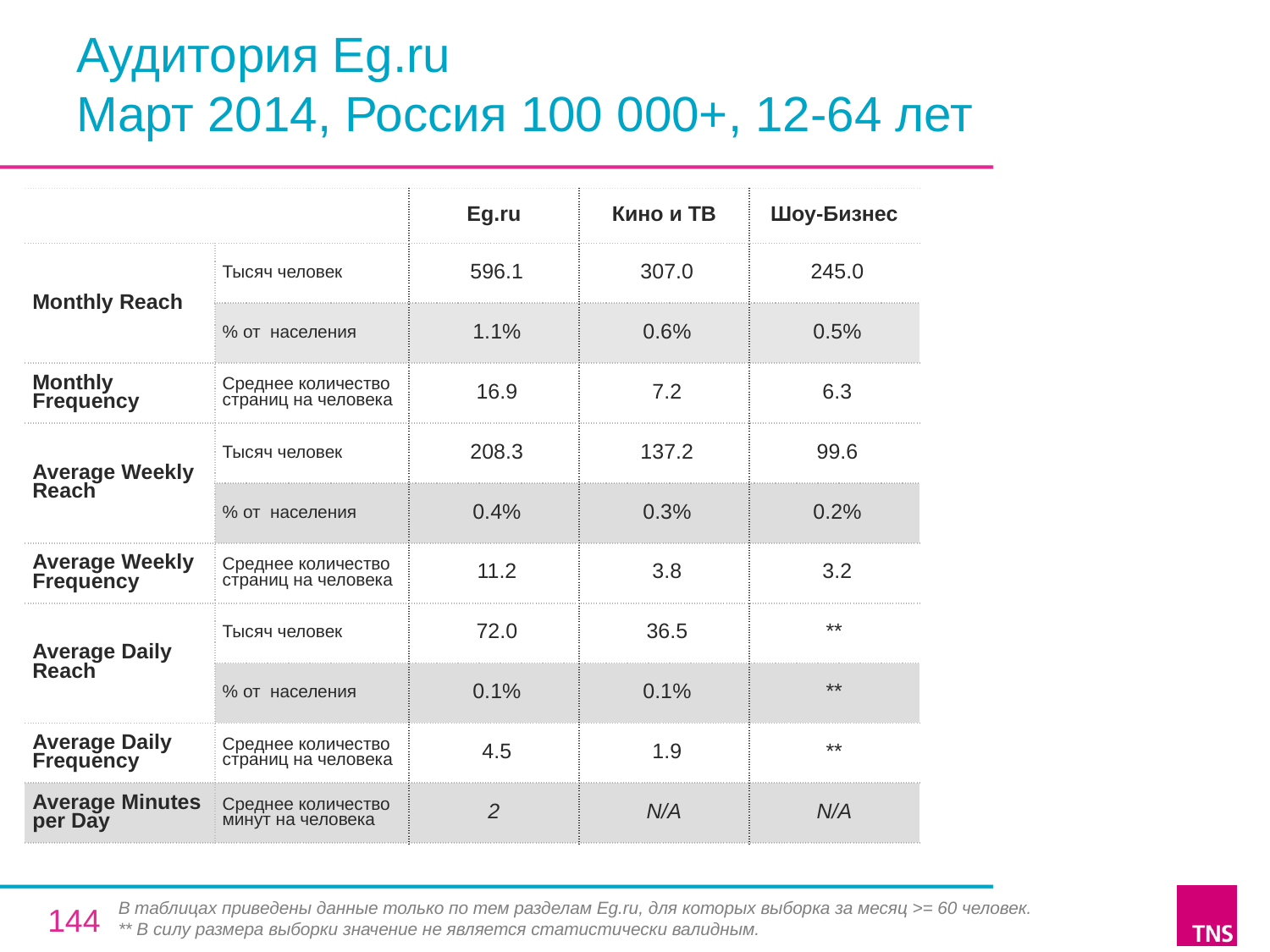

# Аудитория Eg.ru Март 2014, Россия 100 000+, 12-64 лет
|  |  | Eg.ru | Кино и ТВ | Шоу-Бизнес |
| --- | --- | --- | --- | --- |
| Monthly Reach | Тысяч человек | 596.1 | 307.0 | 245.0 |
|  | % от населения | 1.1% | 0.6% | 0.5% |
| Monthly Frequency | Среднее количество страниц на человека | 16.9 | 7.2 | 6.3 |
| Average Weekly Reach | Тысяч человек | 208.3 | 137.2 | 99.6 |
|  | % от населения | 0.4% | 0.3% | 0.2% |
| Average Weekly Frequency | Среднее количество страниц на человека | 11.2 | 3.8 | 3.2 |
| Average Daily Reach | Тысяч человек | 72.0 | 36.5 | \*\* |
|  | % от населения | 0.1% | 0.1% | \*\* |
| Average Daily Frequency | Среднее количество страниц на человека | 4.5 | 1.9 | \*\* |
| Average Minutes per Day | Среднее количество минут на человека | 2 | N/A | N/A |
В таблицах приведены данные только по тем разделам Eg.ru, для которых выборка за месяц >= 60 человек.
** В силу размера выборки значение не является статистически валидным.
144